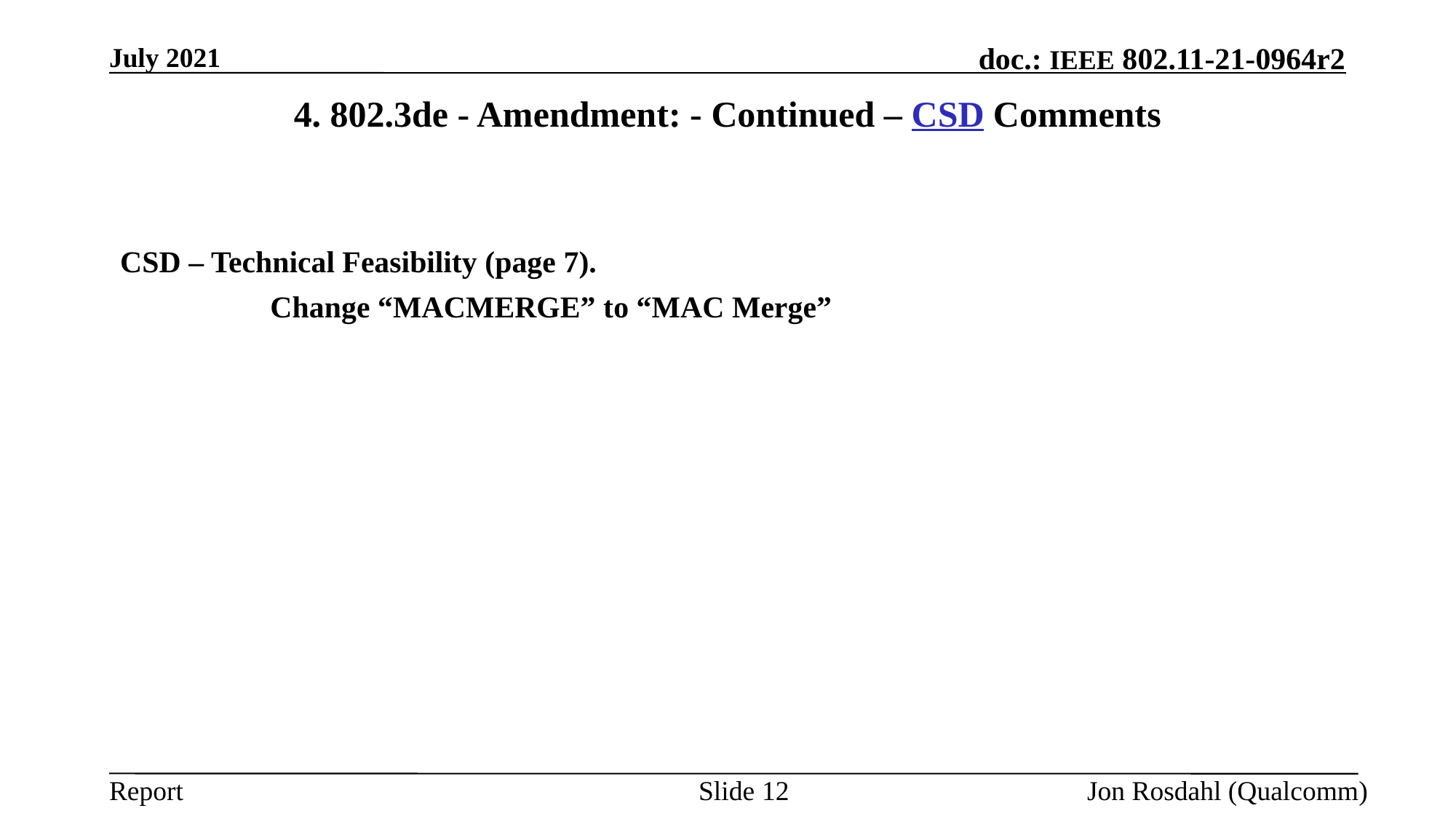

July 2021
# 4. 802.3de - Amendment: - Continued – CSD Comments
CSD – Technical Feasibility (page 7).
		Change “MACMERGE” to “MAC Merge”
Slide 12
Jon Rosdahl (Qualcomm)